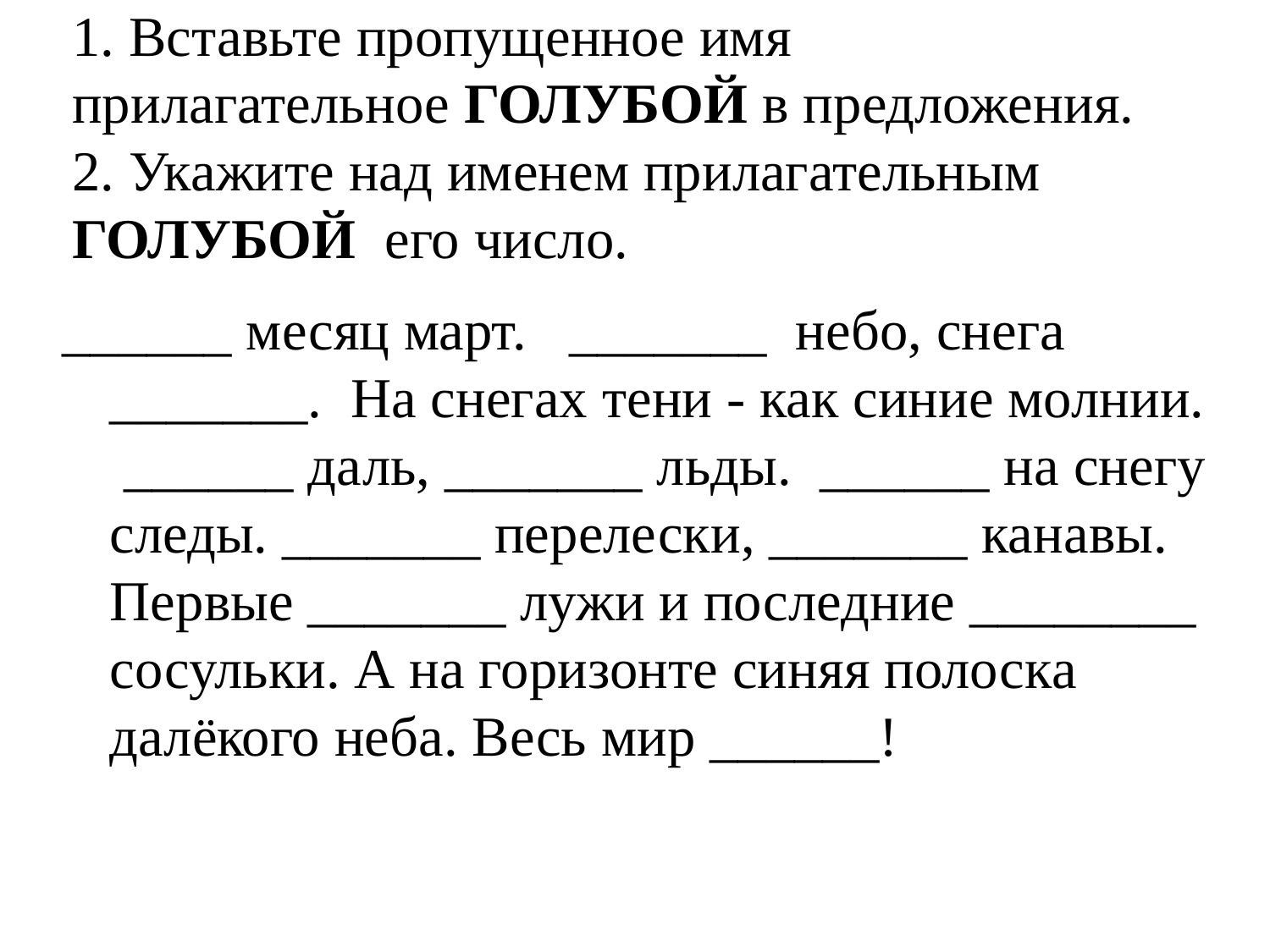

# 1. Вставьте пропущенное имя прилагательное ГОЛУБОЙ в предложения. 2. Укажите над именем прилагательным ГОЛУБОЙ  его число.
______ месяц март.   _______  небо, снега _______.  На снегах тени - как синие молнии.  ______ даль, _______ льды.  ______ на снегу следы. _______ перелески, _______ канавы. Первые _______ лужи и последние ________ сосульки. А на горизонте синяя полоска далёкого неба. Весь мир ______!